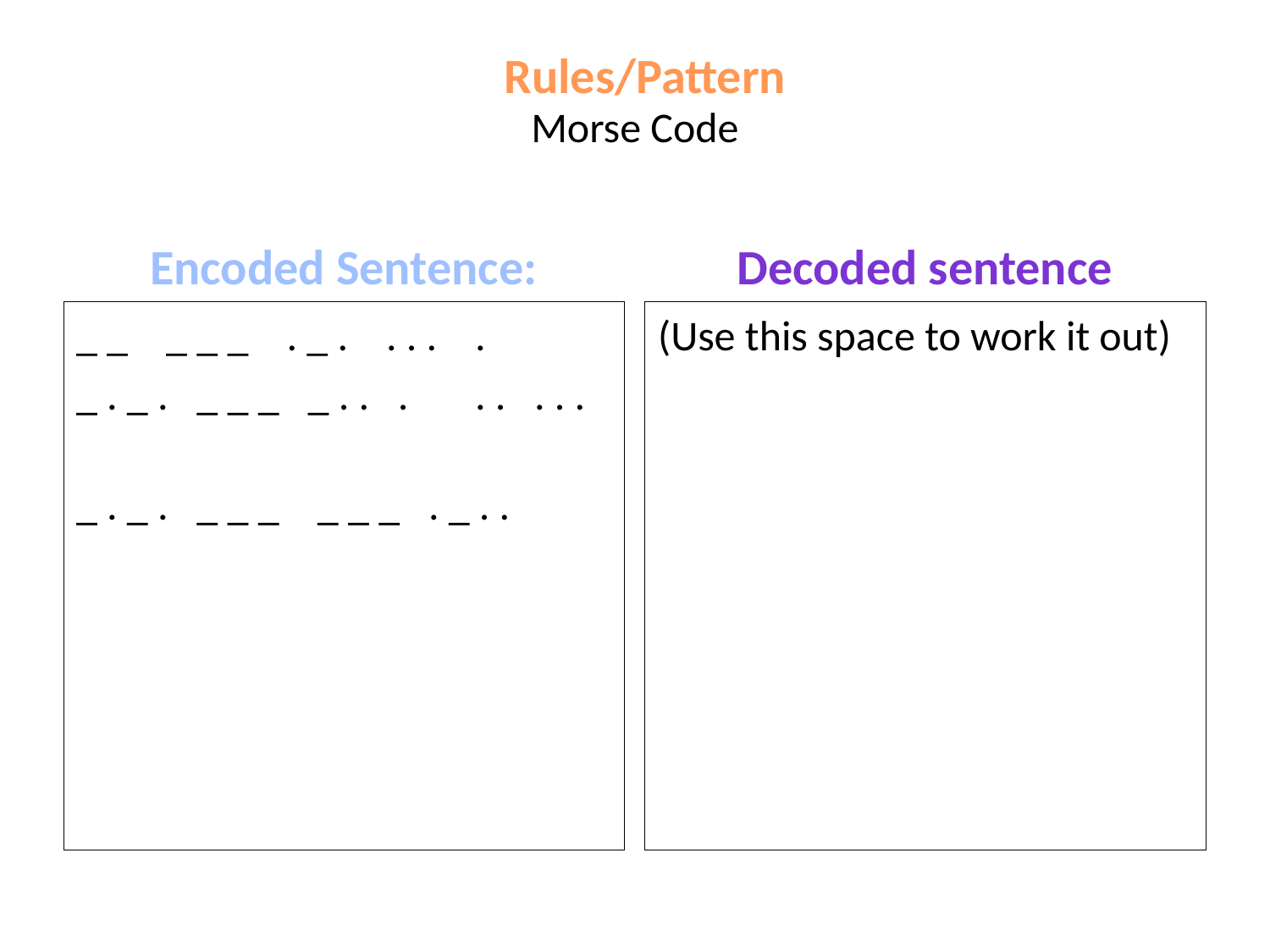

# Morse Code
Rules/Pattern
Encoded Sentence:
Decoded sentence
_ _    _ _ _    . _ .    . . .    .
_ . _ .   _ _ _   _ . .   .       . .   . . .
_ . _ .   _ _ _    _ _ _   . _ . .
(Use this space to work it out)